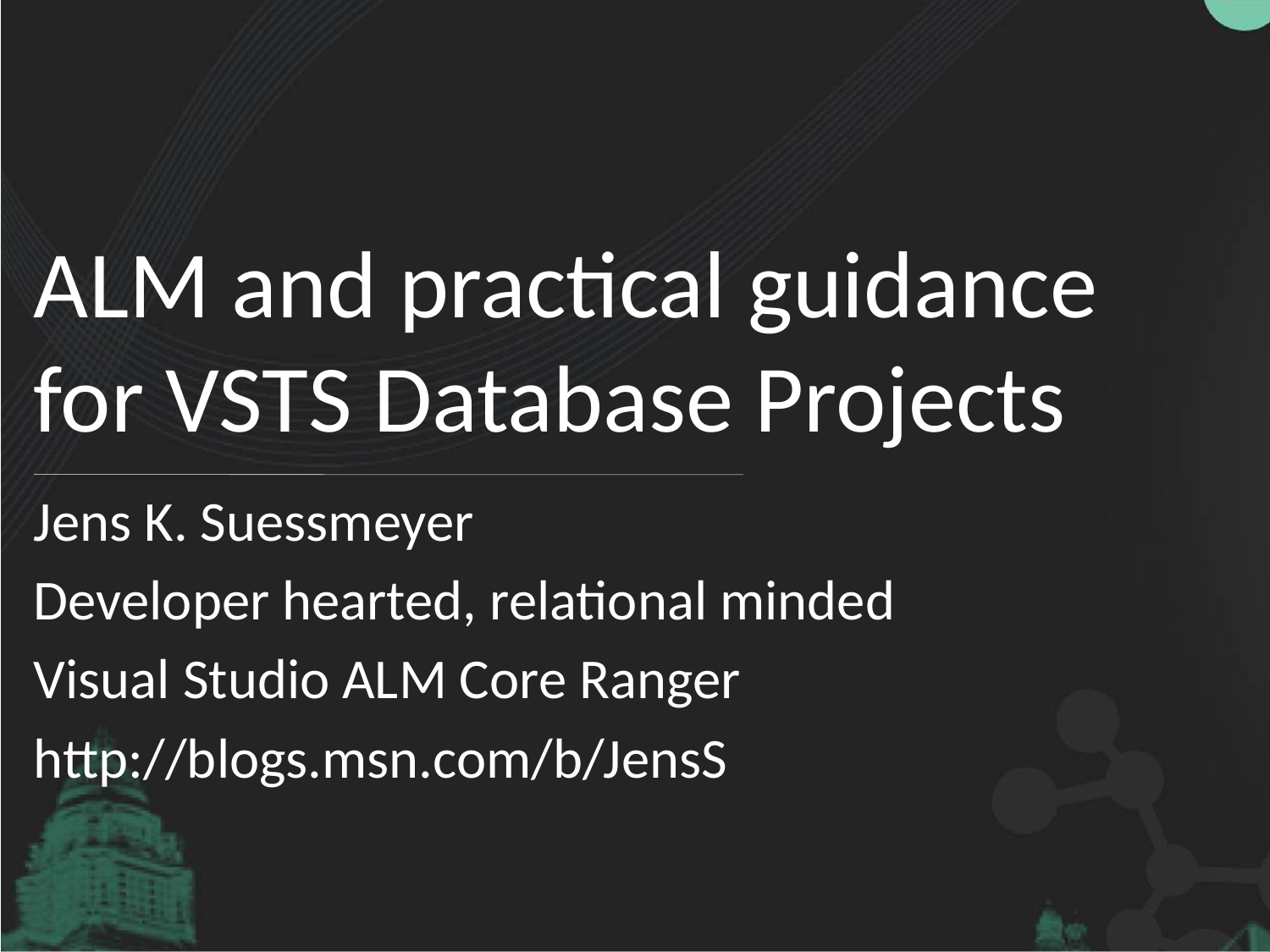

# ALM and practical guidance for VSTS Database Projects
Jens K. Suessmeyer
Developer hearted, relational minded
Visual Studio ALM Core Ranger
http://blogs.msn.com/b/JensS